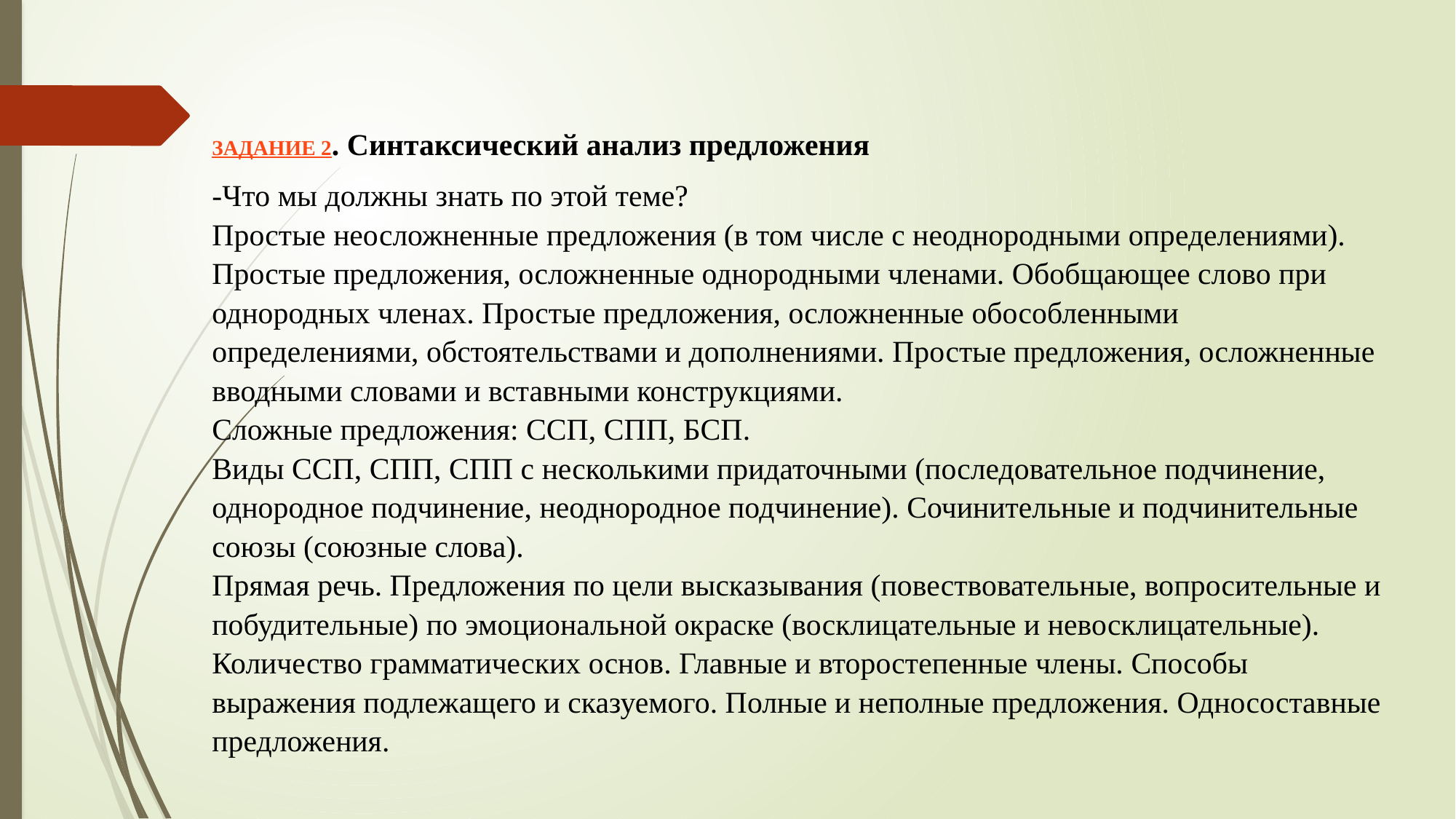

ЗАДАНИЕ 2. Синтаксический анализ предложения
-Что мы должны знать по этой теме?
Простые неосложненные предложения (в том числе с неоднородными определениями). Простые предложения, осложненные однородными членами. Обобщающее слово при однородных членах. Простые предложения, осложненные обособленными определениями, обстоятельствами и дополнениями. Простые предложения, осложненные вводными словами и вставными конструкциями.
Сложные предложения: ССП, СПП, БСП.
Виды ССП, СПП, СПП с несколькими придаточными (последовательное подчинение, однородное подчинение, неоднородное подчинение). Сочинительные и подчинительные союзы (союзные слова).
Прямая речь. Предложения по цели высказывания (повествовательные, вопросительные и побудительные) по эмоциональной окраске (восклицательные и невосклицательные).
Количество грамматических основ. Главные и второстепенные члены. Способы выражения подлежащего и сказуемого. Полные и неполные предложения. Односоставные предложения.